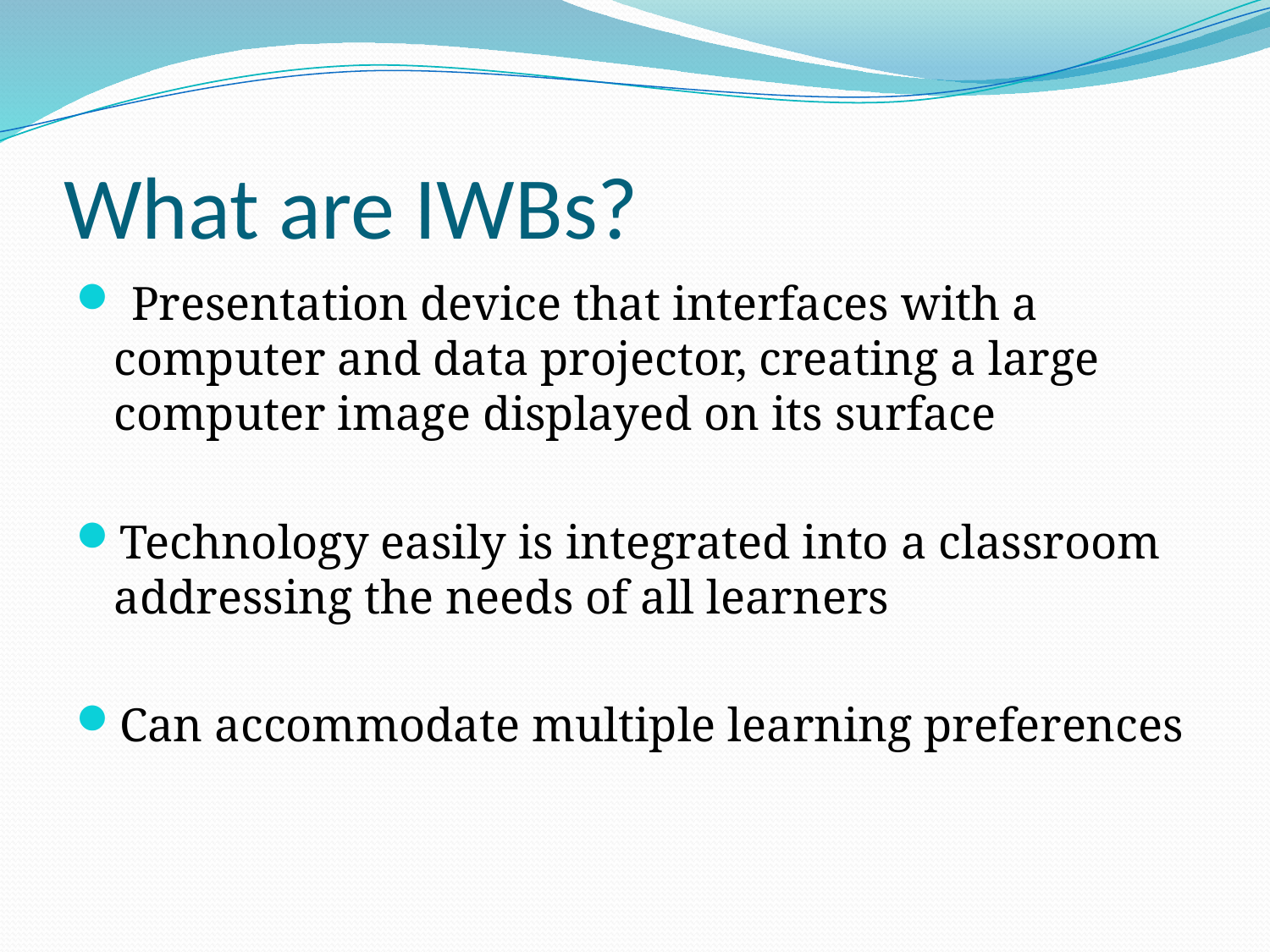

# What are IWBs?
 Presentation device that interfaces with a computer and data projector, creating a large computer image displayed on its surface

Technology easily is integrated into a classroom addressing the needs of all learners

Can accommodate multiple learning preferences